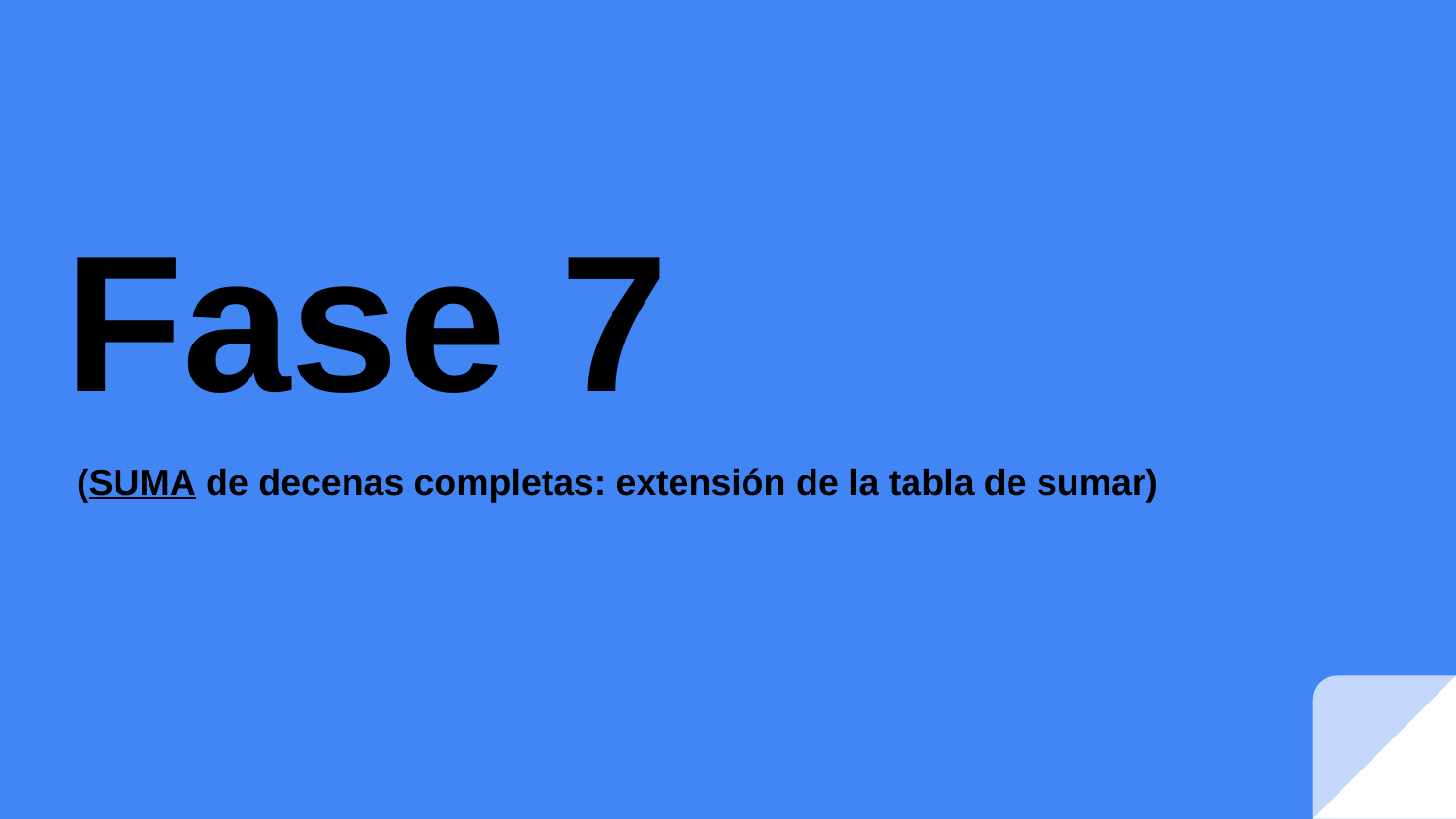

# Fase 7
(SUMA de decenas completas: extensión de la tabla de sumar)